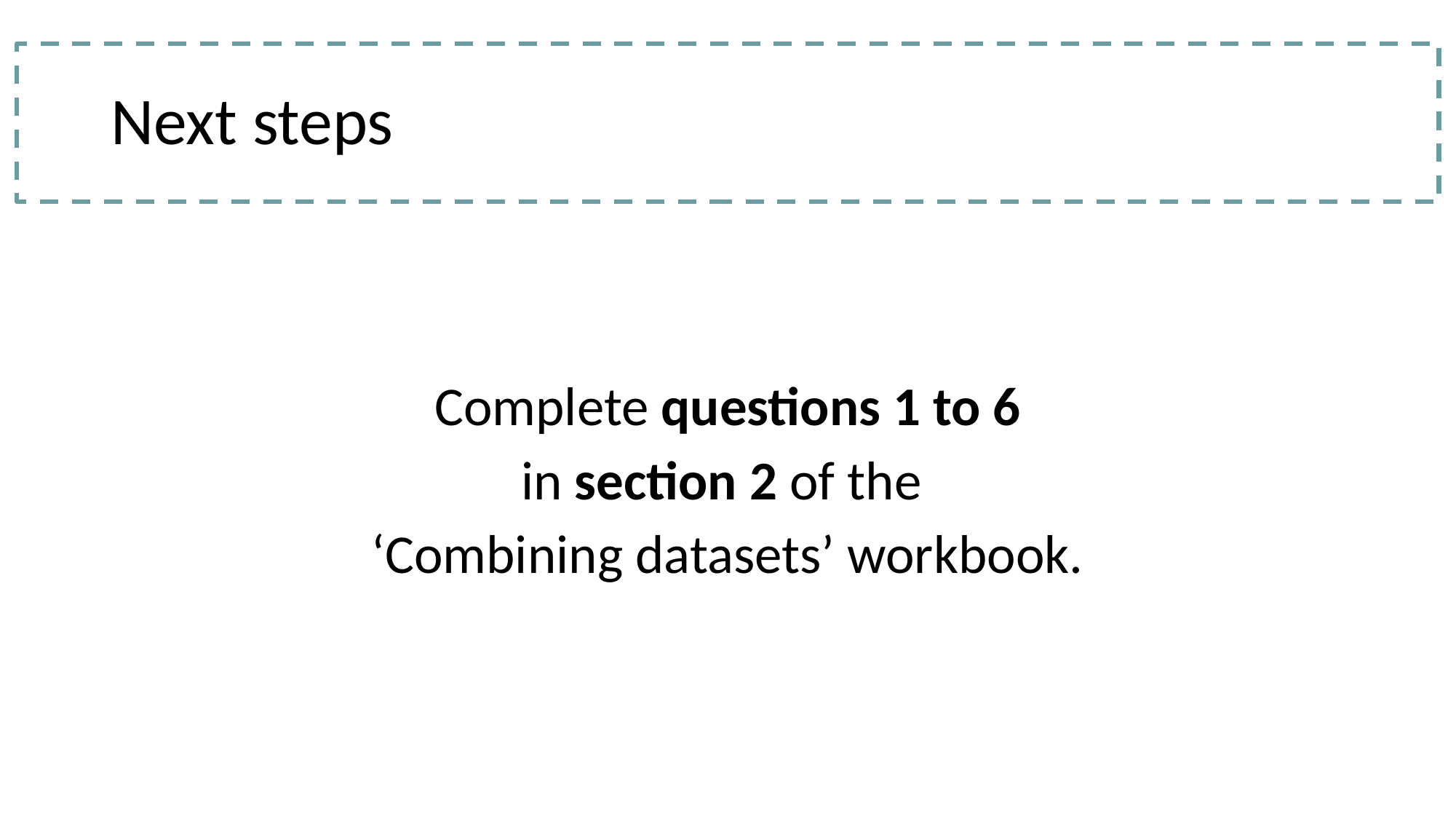

# Next steps

Complete questions 1 to 6
in section 2 of the
‘Combining datasets’ workbook.